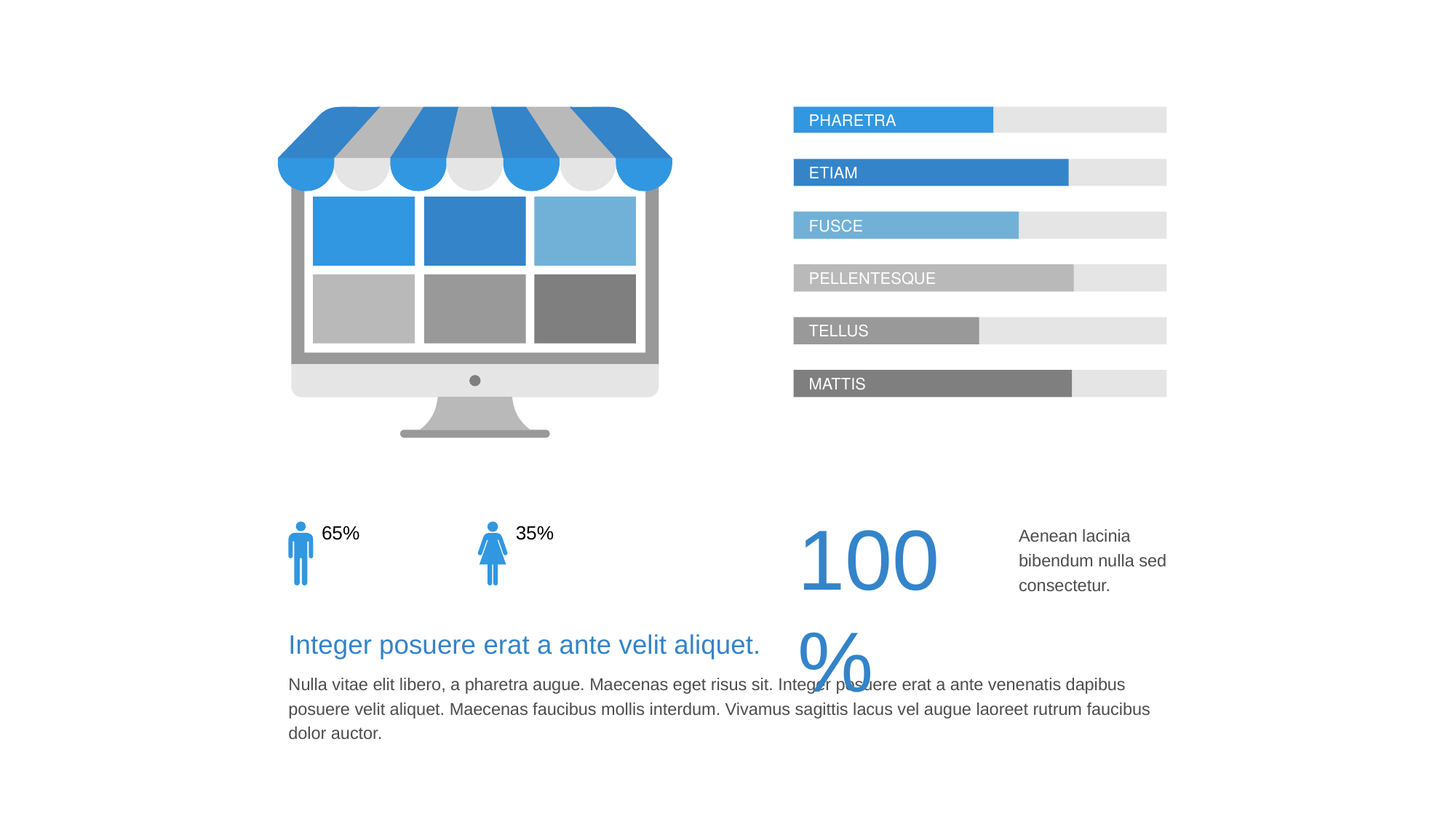

Pharetra

Etiam

Fusce

Pellentesque

Tellus

Mattis

100%
Aenean lacinia bibendum nulla sed consectetur.
65%

35%

Integer posuere erat a ante velit aliquet.
Nulla vitae elit libero, a pharetra augue. Maecenas eget risus sit. Integer posuere erat a ante venenatis dapibus posuere velit aliquet. Maecenas faucibus mollis interdum. Vivamus sagittis lacus vel augue laoreet rutrum faucibus dolor auctor.